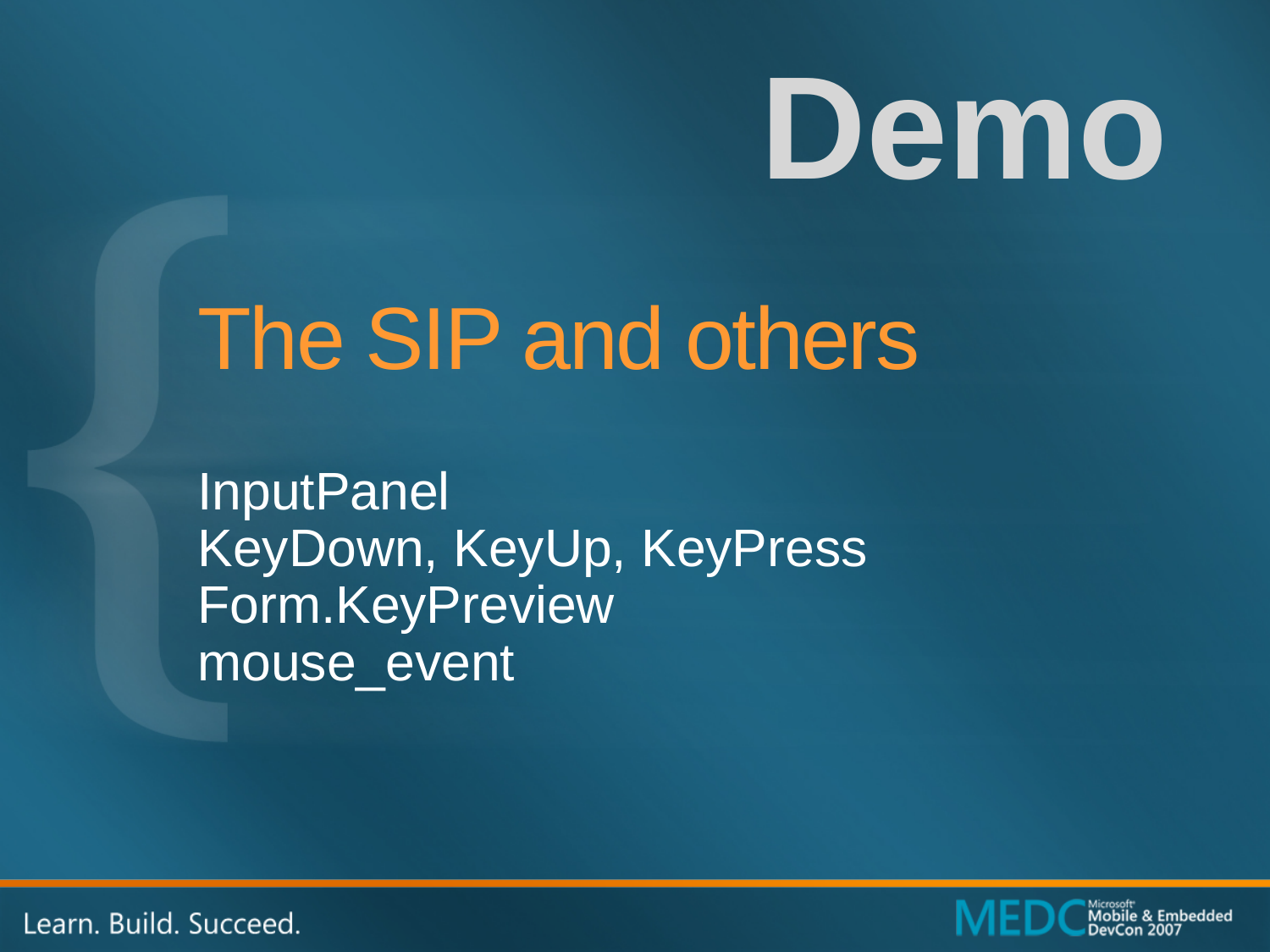

Demo
# The SIP and others
InputPanel
KeyDown, KeyUp, KeyPress
Form.KeyPreview
mouse_event